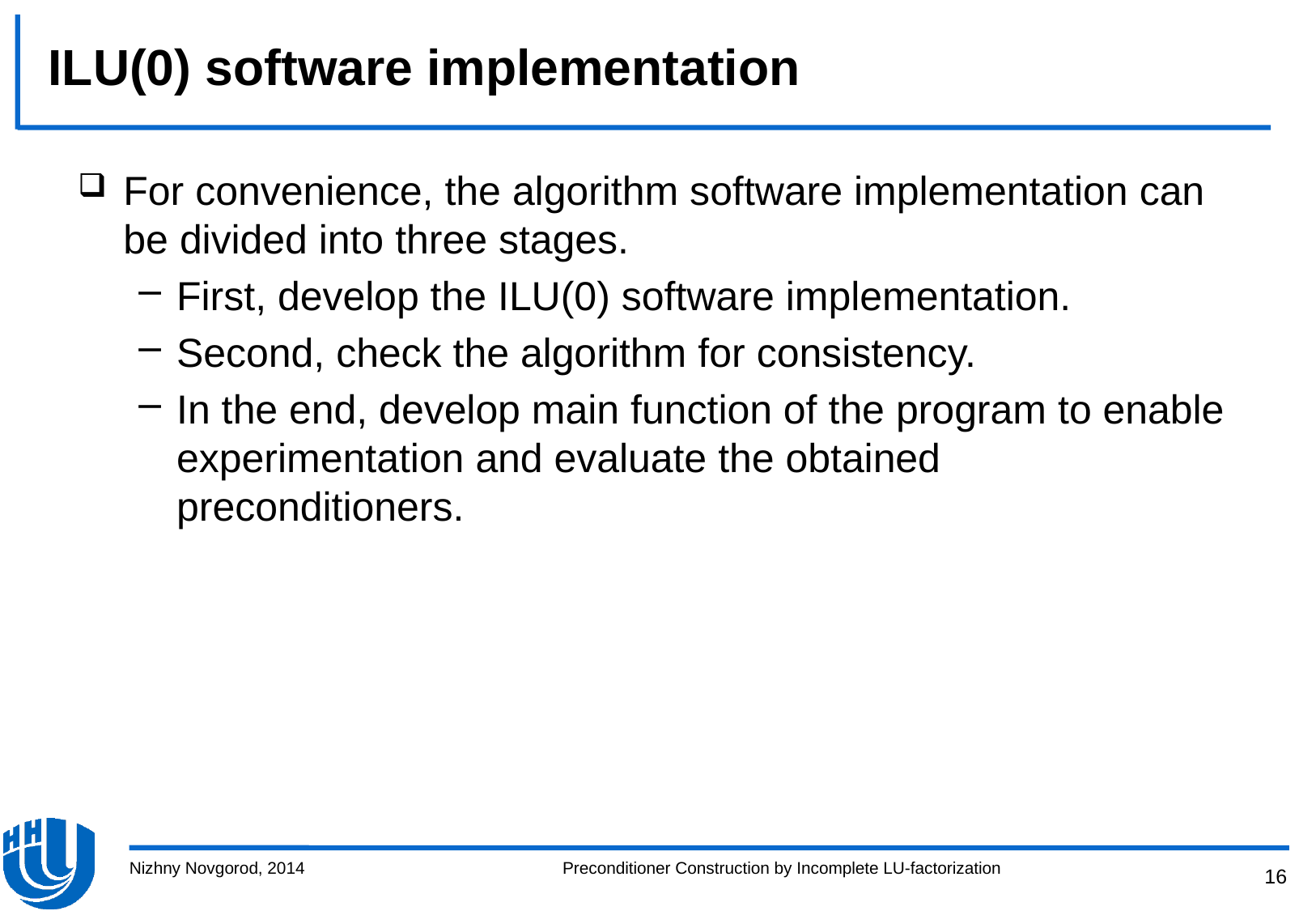

# ILU(0) software implementation
For convenience, the algorithm software implementation can be divided into three stages.
First, develop the ILU(0) software implementation.
Second, check the algorithm for consistency.
In the end, develop main function of the program to enable experimentation and evaluate the obtained preconditioners.
Nizhny Novgorod, 2014
Preconditioner Construction by Incomplete LU-factorization